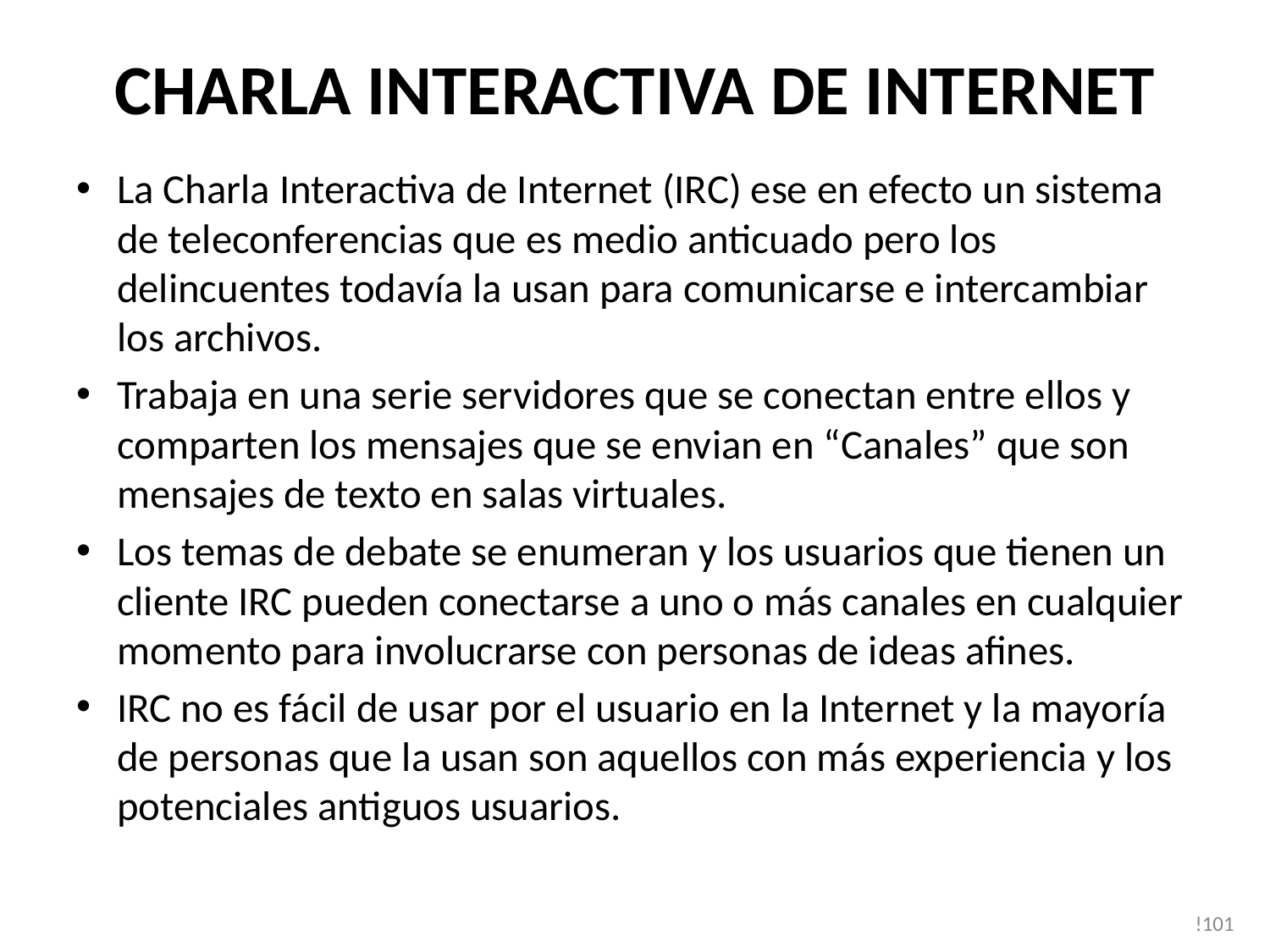

# CHARLA INTERACTIVA DE INTERNET
La Charla Interactiva de Internet (IRC) ese en efecto un sistema de teleconferencias que es medio anticuado pero los delincuentes todavía la usan para comunicarse e intercambiar los archivos.
Trabaja en una serie servidores que se conectan entre ellos y comparten los mensajes que se envian en “Canales” que son mensajes de texto en salas virtuales.
Los temas de debate se enumeran y los usuarios que tienen un cliente IRC pueden conectarse a uno o más canales en cualquier momento para involucrarse con personas de ideas afines.
IRC no es fácil de usar por el usuario en la Internet y la mayoría de personas que la usan son aquellos con más experiencia y los potenciales antiguos usuarios.
!101